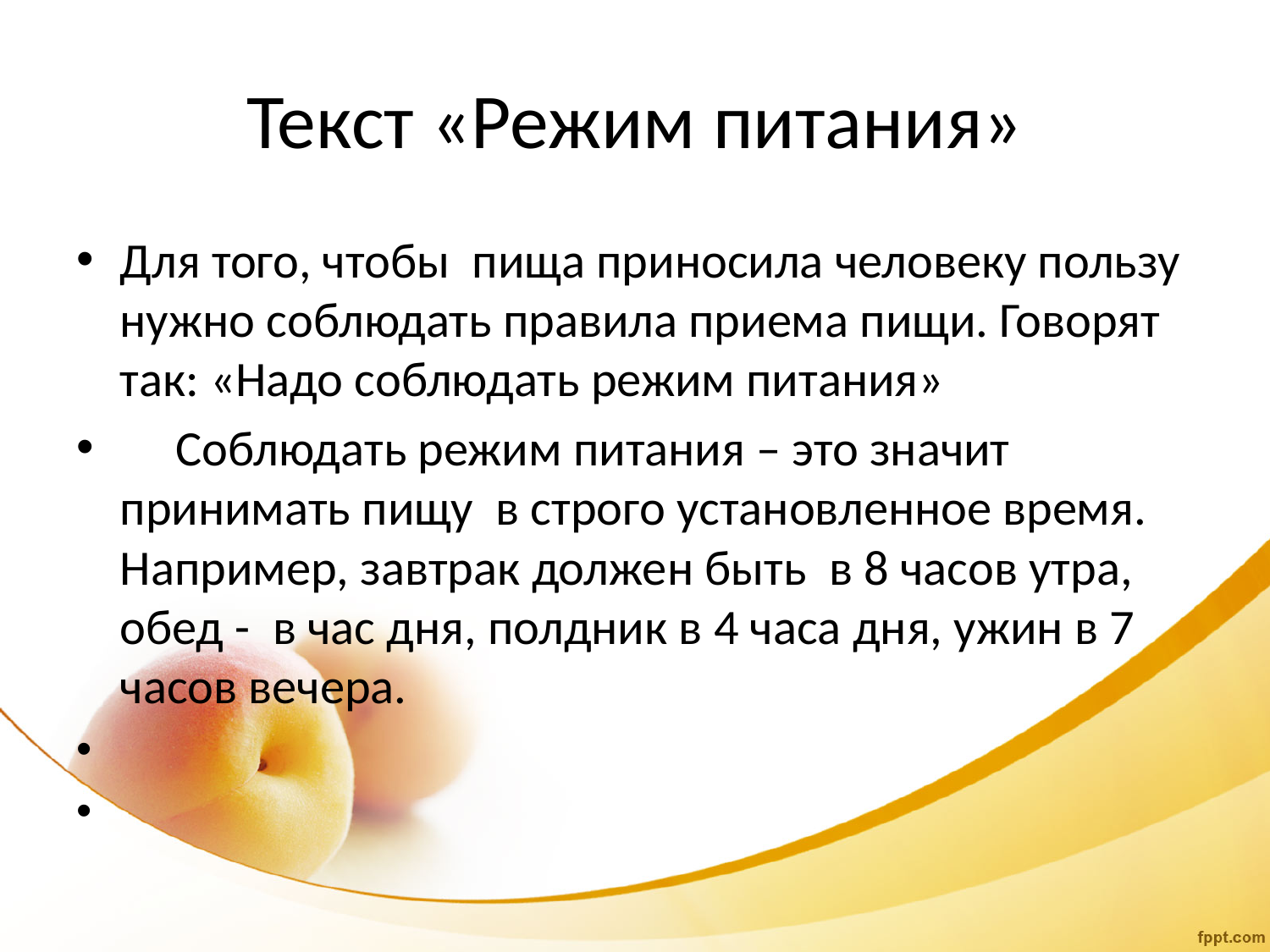

# Текст «Режим питания»
Для того, чтобы  пища приносила человеку пользу нужно соблюдать правила приема пищи. Говорят так: «Надо соблюдать режим питания»
     Соблюдать режим питания – это значит принимать пищу  в строго установленное время. Например, завтрак должен быть  в 8 часов утра, обед -  в час дня, полдник в 4 часа дня, ужин в 7 часов вечера.